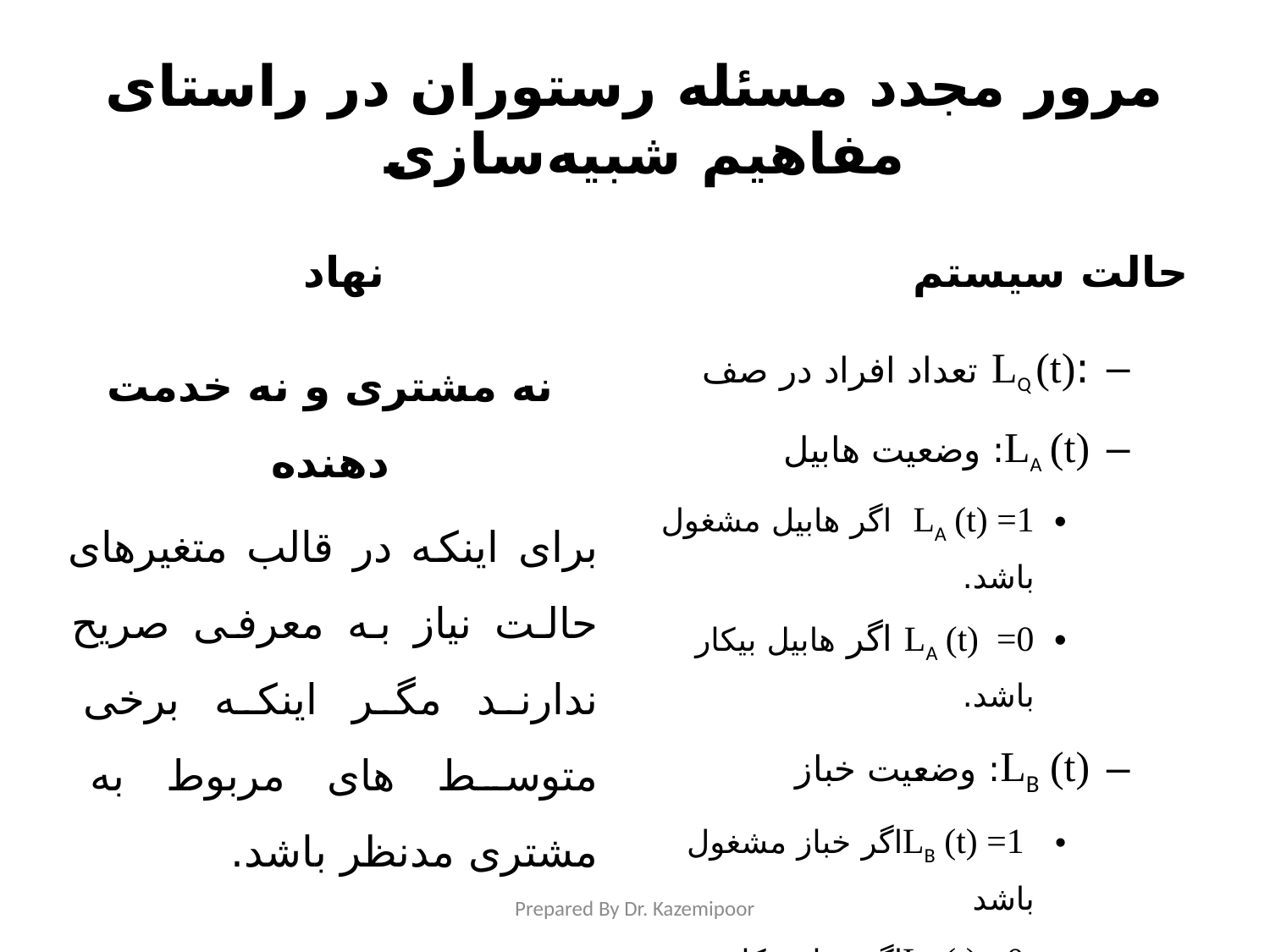

# مرور مجدد مسئله رستوران در راستای مفاهیم شبیه‌سازی
نهاد
حالت سیستم
:LQ (t) تعداد افراد در صف
LA (t): وضعیت هابیل
LA (t) =1  اگر هابیل مشغول باشد.
LA (t)  =0 اگر هابیل بیکار باشد.
LB (t): وضعیت خباز
 LB (t) =1اگر خباز مشغول باشد
 LB (t) =0اگر خباز بیکار باشد
نه مشتری و نه خدمت دهنده
برای اینکه در قالب متغیرهای حالت نیاز به معرفی صریح ندارند مگر اینکه برخی متوسط های مربوط به مشتری مدنظر باشد.

Prepared By Dr. Kazemipoor